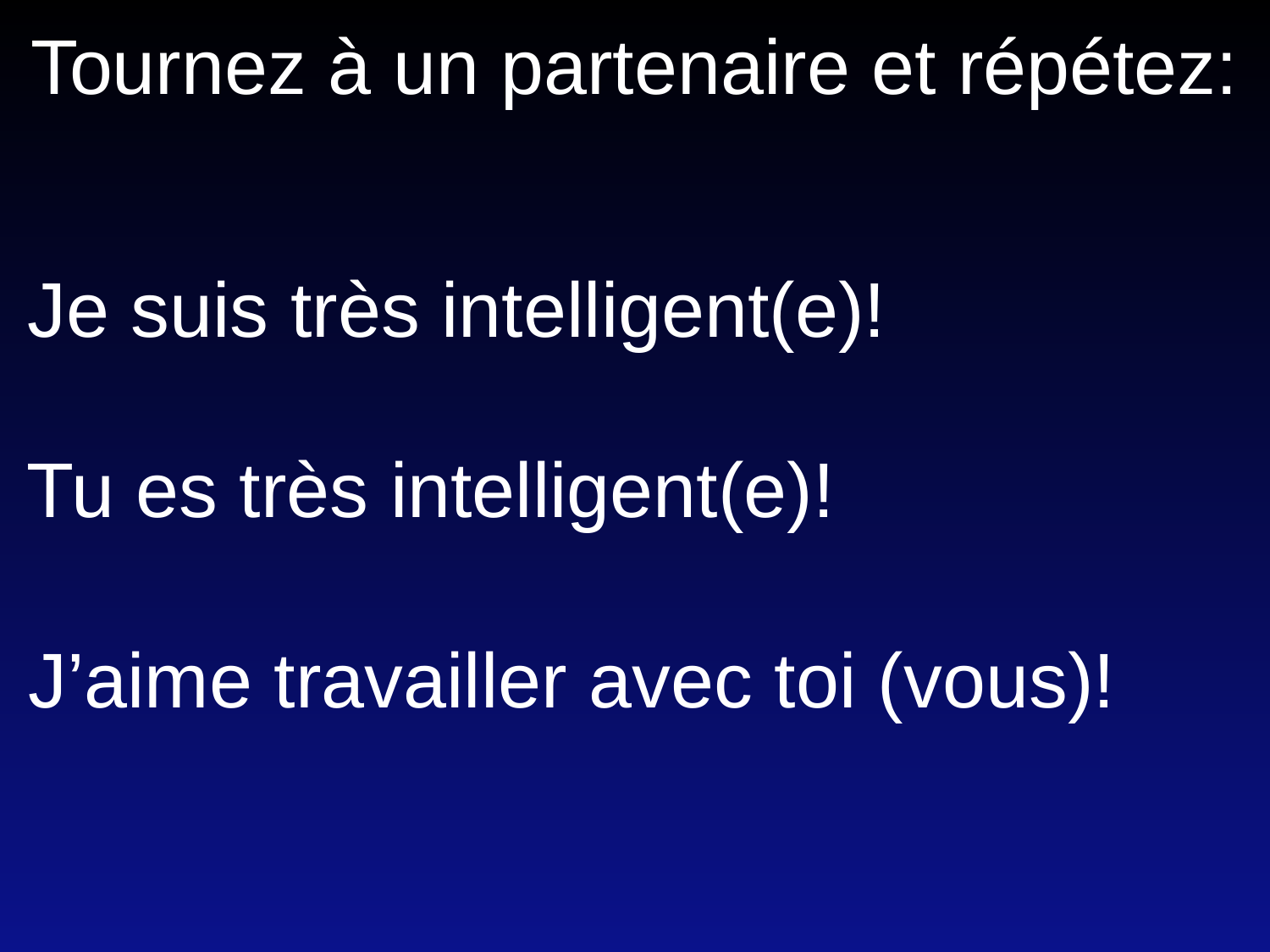

Tournez à un partenaire et répétez:
Je suis très intelligent(e)!
Tu es très intelligent(e)!
J’aime travailler avec toi (vous)!